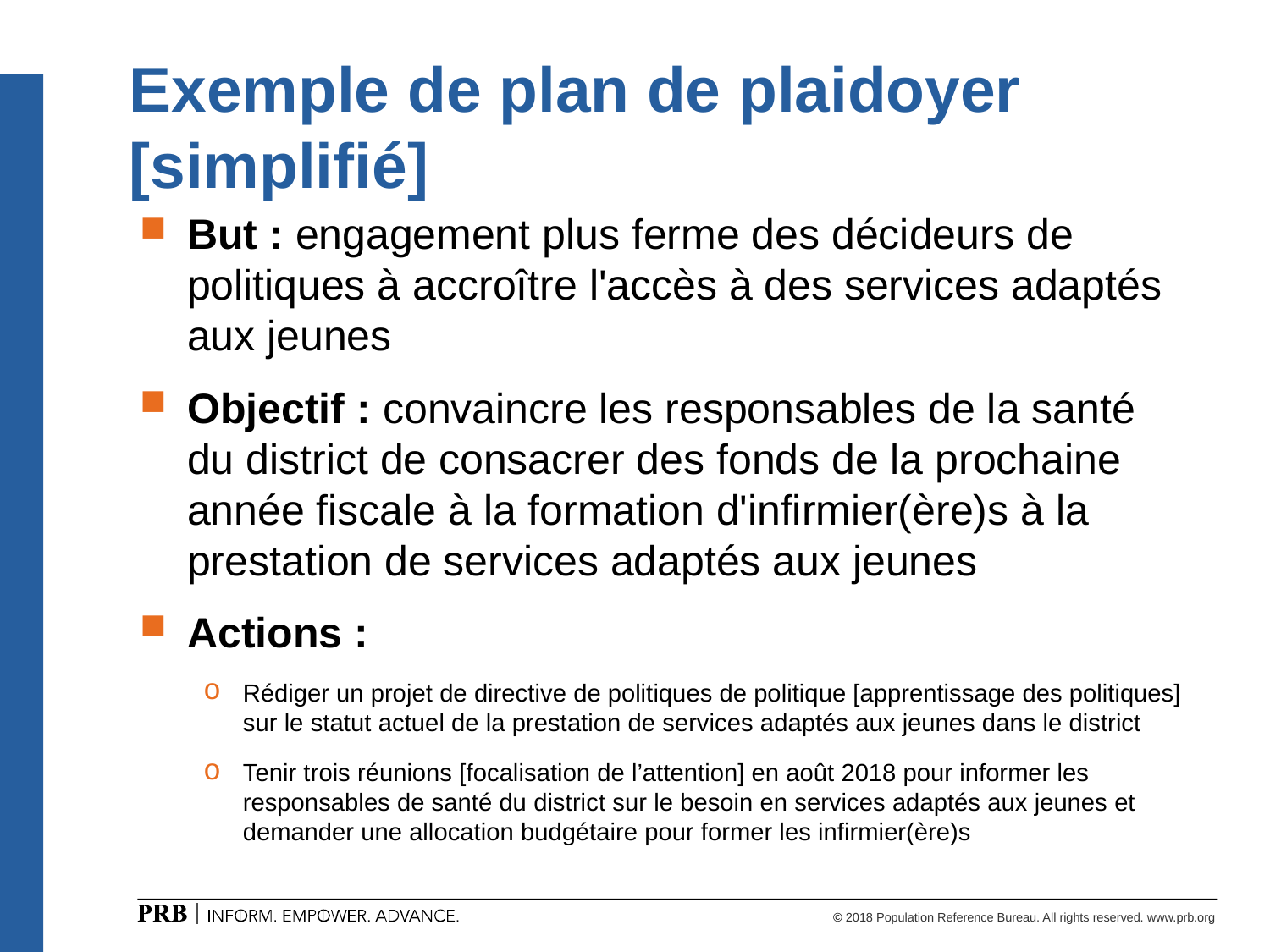

# Exemple de plan de plaidoyer [simplifié]
But : engagement plus ferme des décideurs de politiques à accroître l'accès à des services adaptés aux jeunes
Objectif : convaincre les responsables de la santé du district de consacrer des fonds de la prochaine année fiscale à la formation d'infirmier(ère)s à la prestation de services adaptés aux jeunes
Actions :
Rédiger un projet de directive de politiques de politique [apprentissage des politiques] sur le statut actuel de la prestation de services adaptés aux jeunes dans le district
Tenir trois réunions [focalisation de l’attention] en août 2018 pour informer les responsables de santé du district sur le besoin en services adaptés aux jeunes et demander une allocation budgétaire pour former les infirmier(ère)s